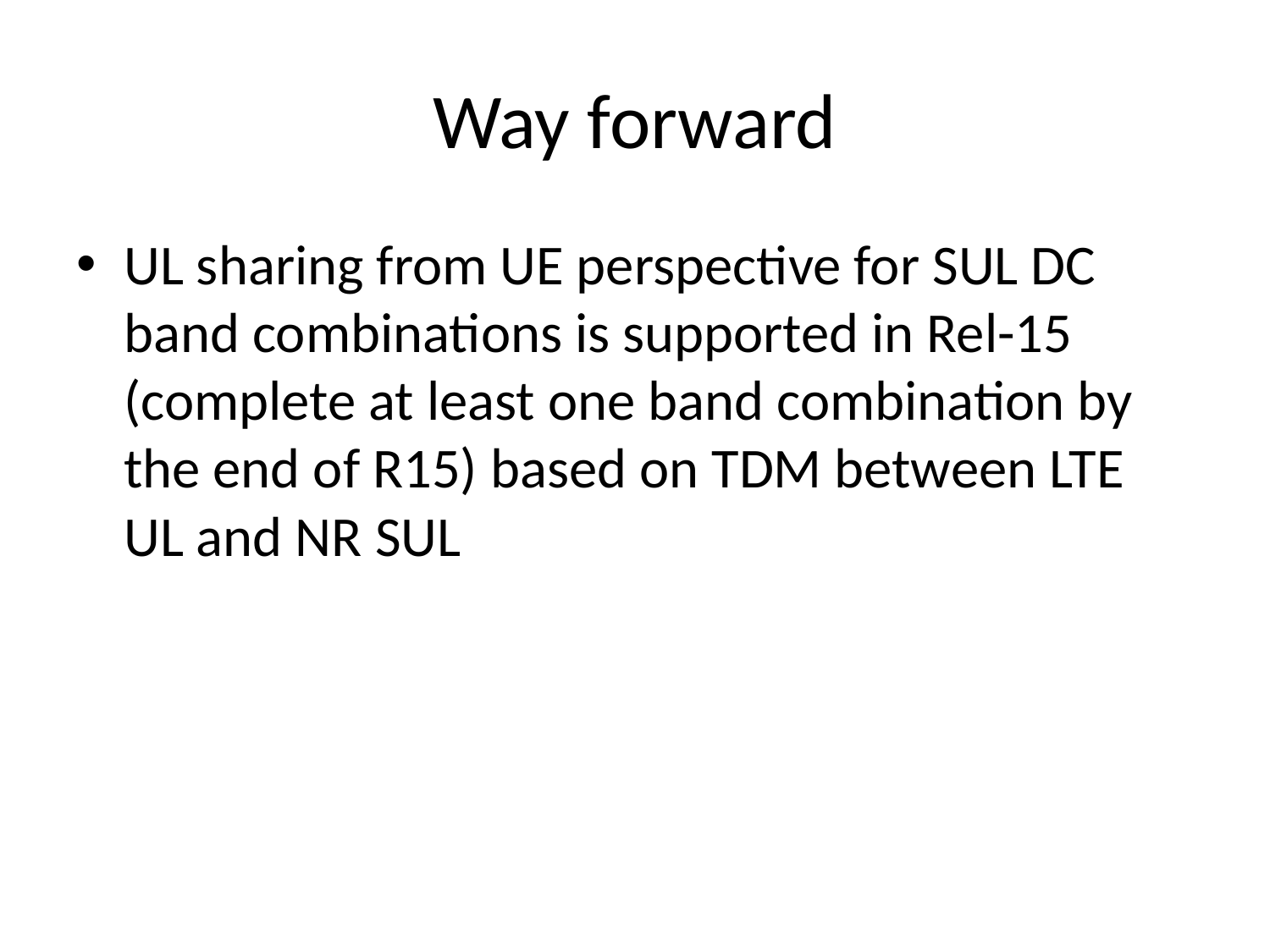

# Way forward
UL sharing from UE perspective for SUL DC band combinations is supported in Rel-15 (complete at least one band combination by the end of R15) based on TDM between LTE UL and NR SUL